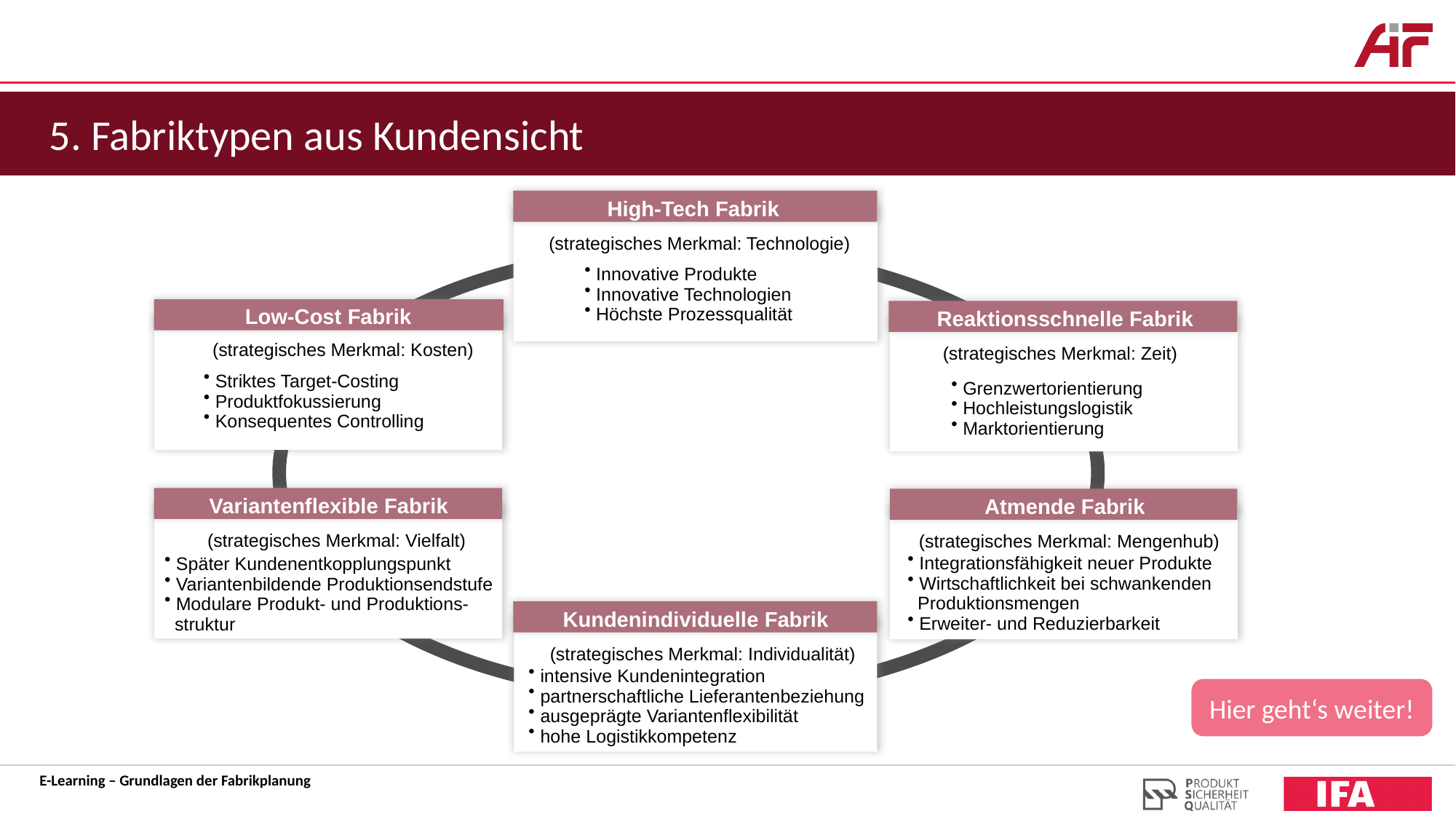

5. Fabriktypen aus Kundensicht
High-Tech Fabrik

(strategisches Merkmal: Technologie)
 Innovative Produkte
 Innovative Technologien
 Höchste Prozessqualität
Low-Cost Fabrik

Reaktionsschnelle Fabrik

   (strategisches Merkmal: Kosten)
   (strategisches Merkmal: Zeit)
 Striktes Target-Costing
 Produktfokussierung
 Konsequentes Controlling
 Grenzwertorientierung
 Hochleistungslogistik
 Marktorientierung
Variantenflexible Fabrik

Atmende Fabrik

   (strategisches Merkmal: Vielfalt)
   (strategisches Merkmal: Mengenhub)
 Integrationsfähigkeit neuer Produkte
 Wirtschaftlichkeit bei schwankenden
  Produktionsmengen
 Erweiter- und Reduzierbarkeit
 Später Kundenentkopplungspunkt
 Variantenbildende Produktionsendstufe
 Modulare Produkt- und Produktions-
  struktur
Kundenindividuelle Fabrik

   (strategisches Merkmal: Individualität)

 intensive Kundenintegration
 partnerschaftliche Lieferantenbeziehung
 ausgeprägte Variantenflexibilität
 hohe Logistikkompetenz
Hier geht‘s weiter!